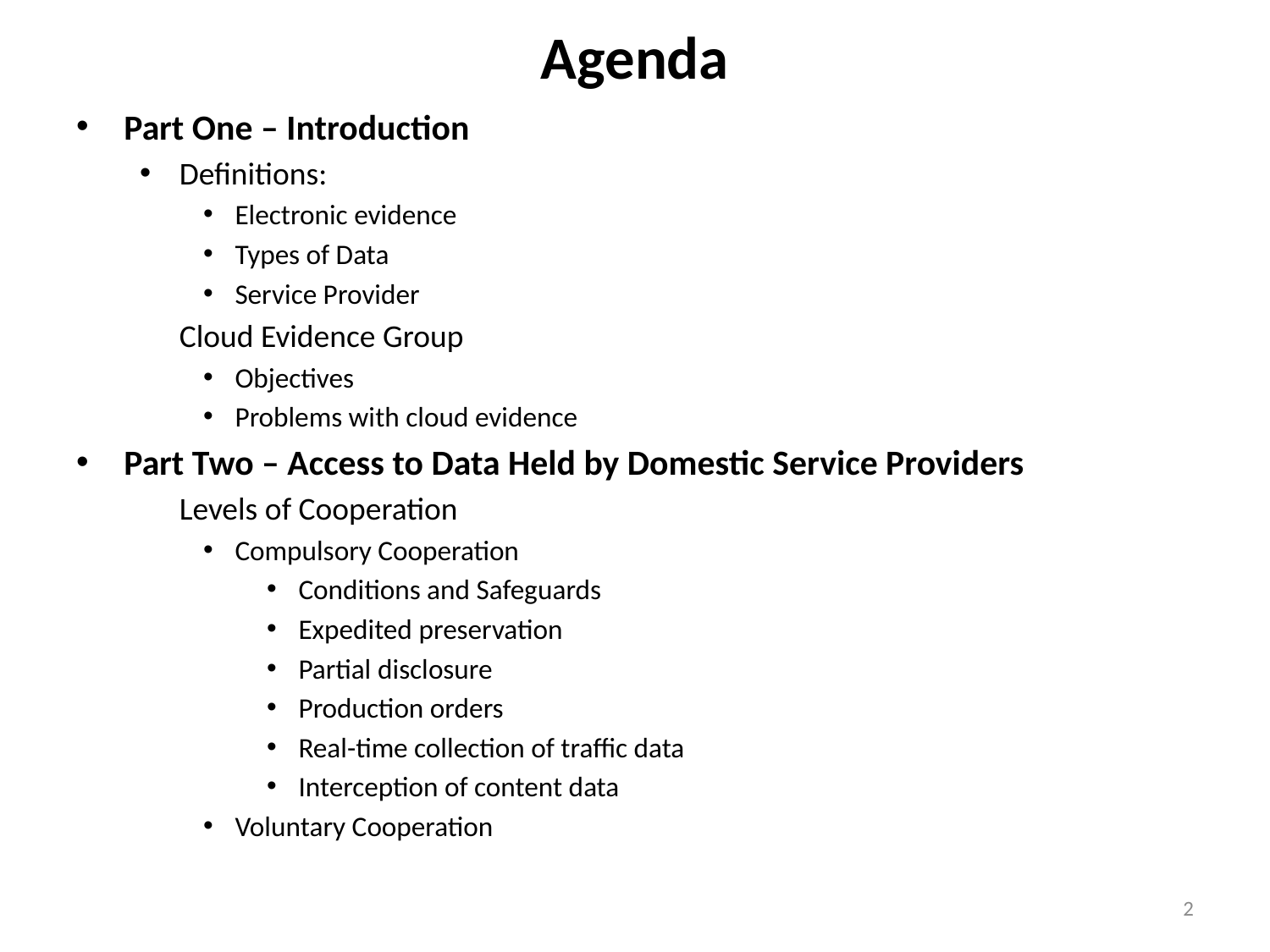

# Agenda
Part One – Introduction
Definitions:
Electronic evidence
Types of Data
Service Provider
Cloud Evidence Group
Objectives
Problems with cloud evidence
Part Two – Access to Data Held by Domestic Service Providers
Levels of Cooperation
Compulsory Cooperation
Conditions and Safeguards
Expedited preservation
Partial disclosure
Production orders
Real-time collection of traffic data
Interception of content data
Voluntary Cooperation
2